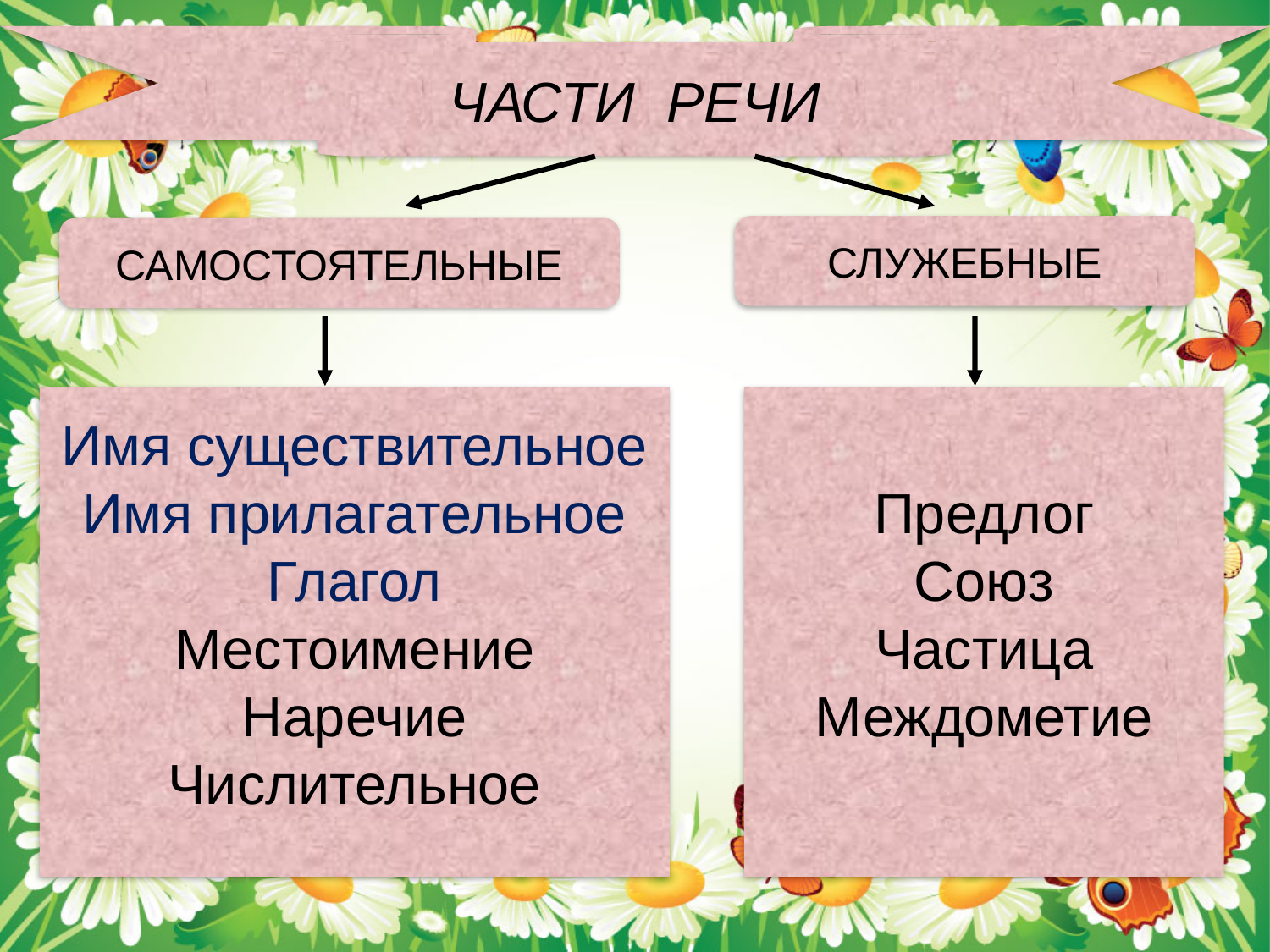

ЧАСТИ  РЕЧИ

СЛУЖЕБНЫЕ
САМОСТОЯТЕЛЬНЫЕ

Имя существительное
Имя прилагательное
Глагол
Местоимение
Наречие
Числительное

Предлог
Союз
Частица
Междометие